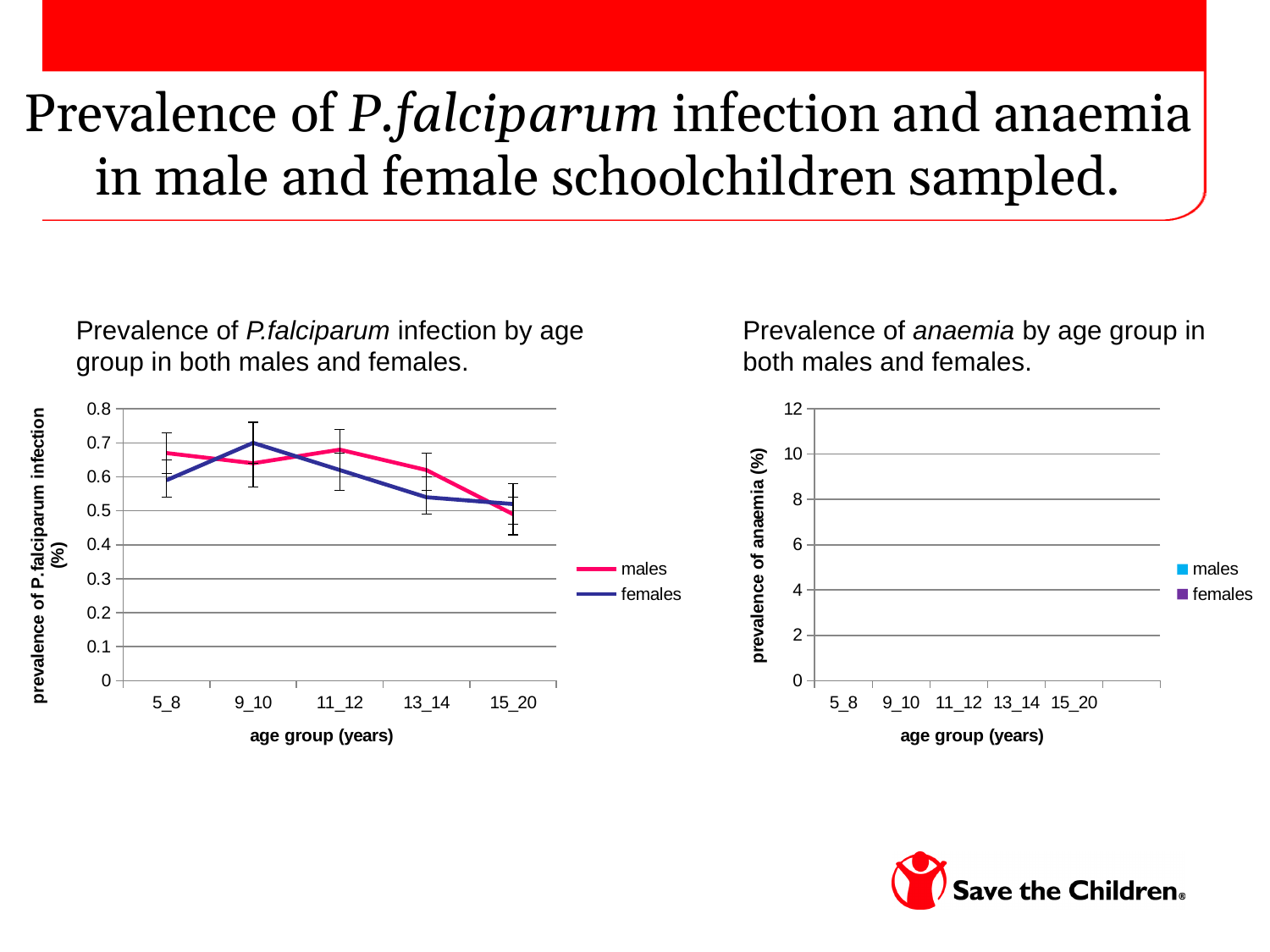

Prevalence of P.falciparum infection and anaemia in male and female schoolchildren sampled.
Prevalence of P.falciparum infection by age group in both males and females.
Prevalence of anaemia by age group in both males and females.

### Chart

| Category | males | females |
|---|---|---|
| 5_8 | 0.670000000000001 | 0.59 |
| 9_10 | 0.6400000000000009 | 0.7000000000000006 |
| 11_12 | 0.68 | 0.6200000000000008 |
| 13_14 | 0.6200000000000008 | 0.54 |
| 15_20 | 0.4900000000000003 | 0.52 |

### Chart

| Category | males | females |
|---|---|---|
| 5_8 | 0.46 | 0.45 |
| 9_10 | 0.3000000000000003 | 0.2900000000000003 |
| 11_12 | 0.32000000000000045 | 0.34 |
| 13_14 | 0.27 | 0.2800000000000001 |
| 15_20 | 0.3000000000000003 | 0.27 |